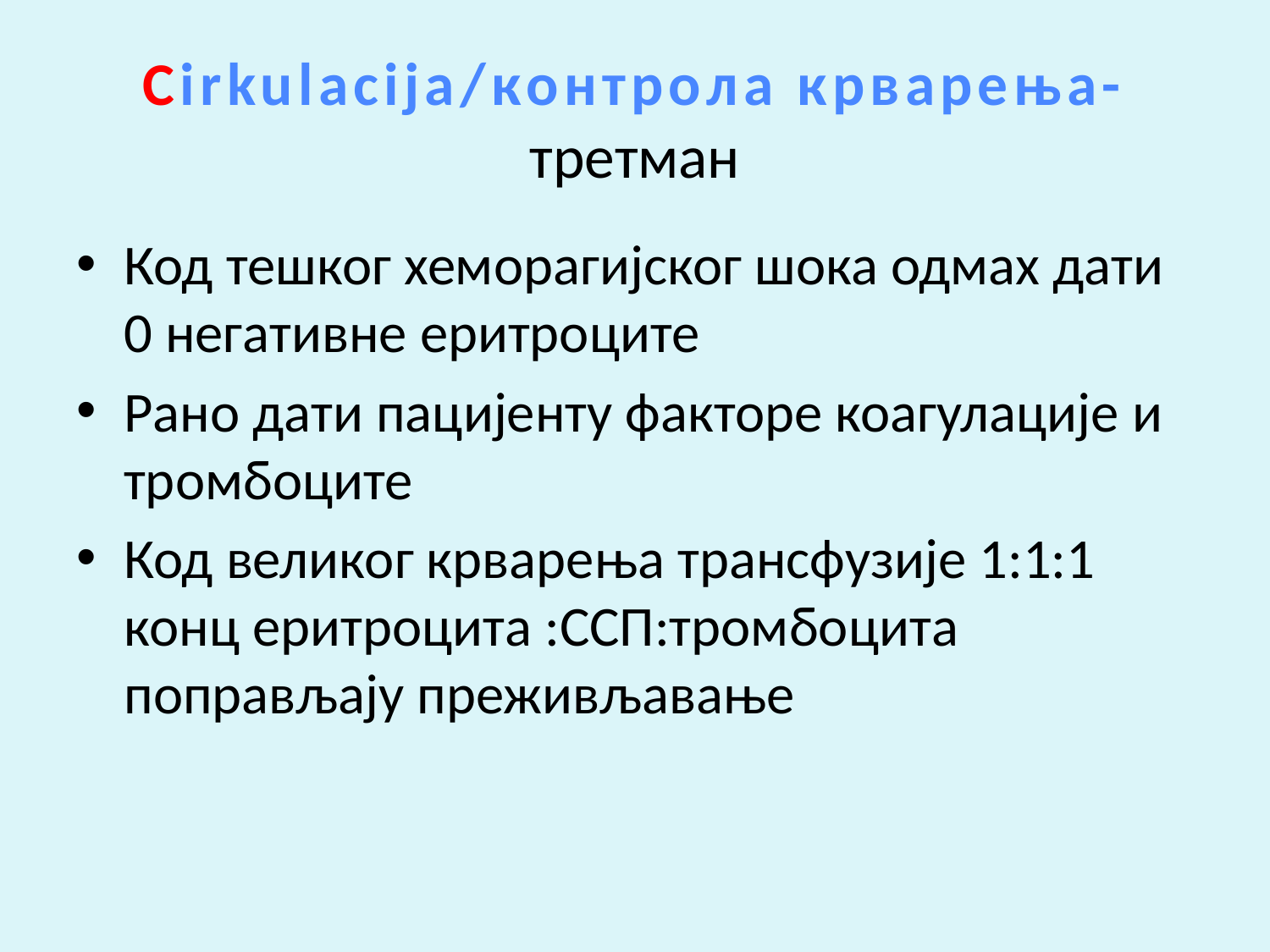

# Cirkulacija/контрола крварења- третман
Код тешког хеморагијског шока одмах дати 0 негативне еритроците
Рано дати пацијенту факторе коагулације и тромбоците
Код великог крварења трансфузије 1:1:1 конц еритроцита :ССП:тромбоцита поправљају преживљавање